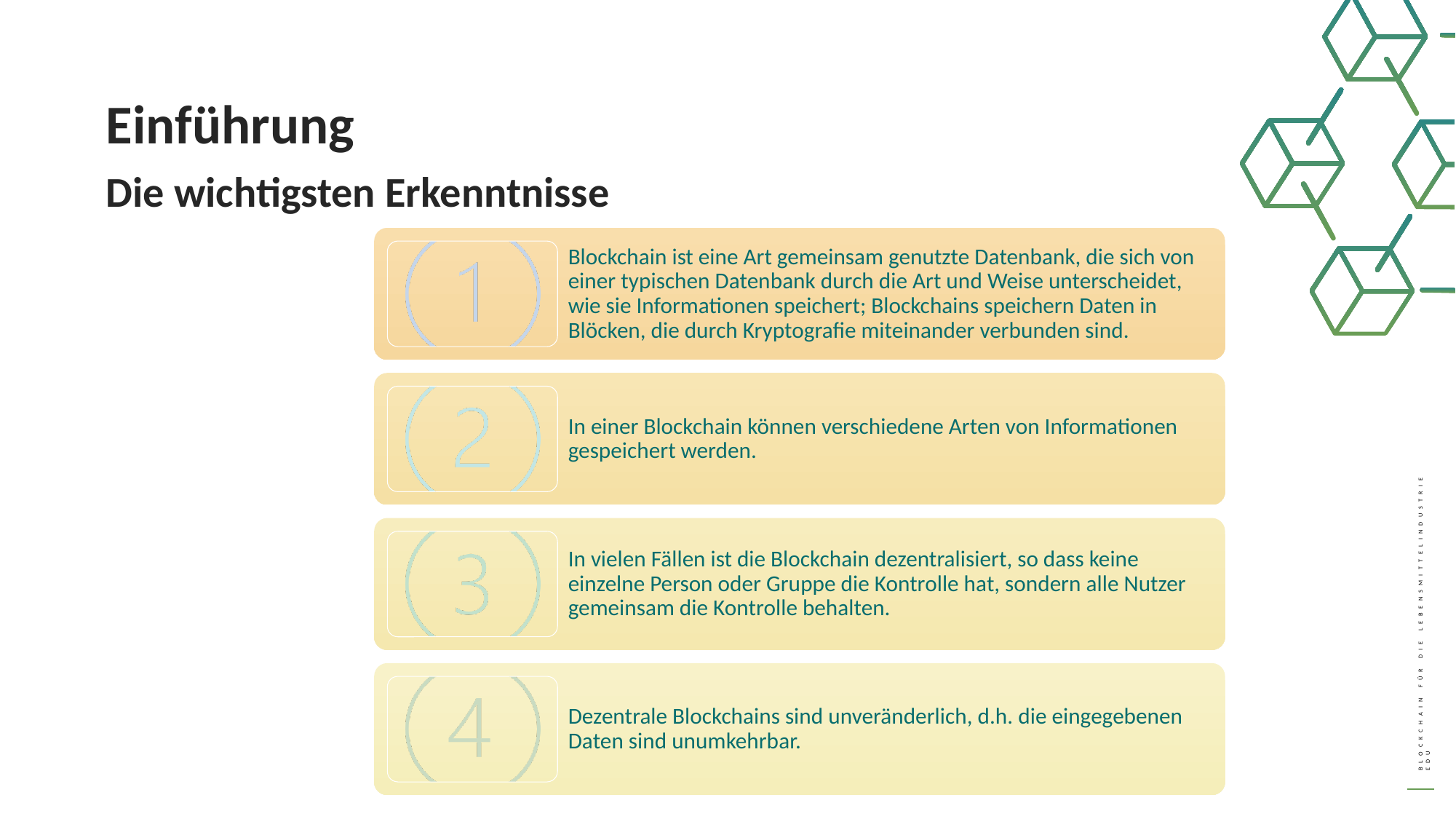

Einführung
Die wichtigsten Erkenntnisse
Blockchain ist eine Art gemeinsam genutzte Datenbank, die sich von einer typischen Datenbank durch die Art und Weise unterscheidet, wie sie Informationen speichert; Blockchains speichern Daten in Blöcken, die durch Kryptografie miteinander verbunden sind.
In einer Blockchain können verschiedene Arten von Informationen gespeichert werden.
In vielen Fällen ist die Blockchain dezentralisiert, so dass keine einzelne Person oder Gruppe die Kontrolle hat, sondern alle Nutzer gemeinsam die Kontrolle behalten.
Dezentrale Blockchains sind unveränderlich, d.h. die eingegebenen Daten sind unumkehrbar.